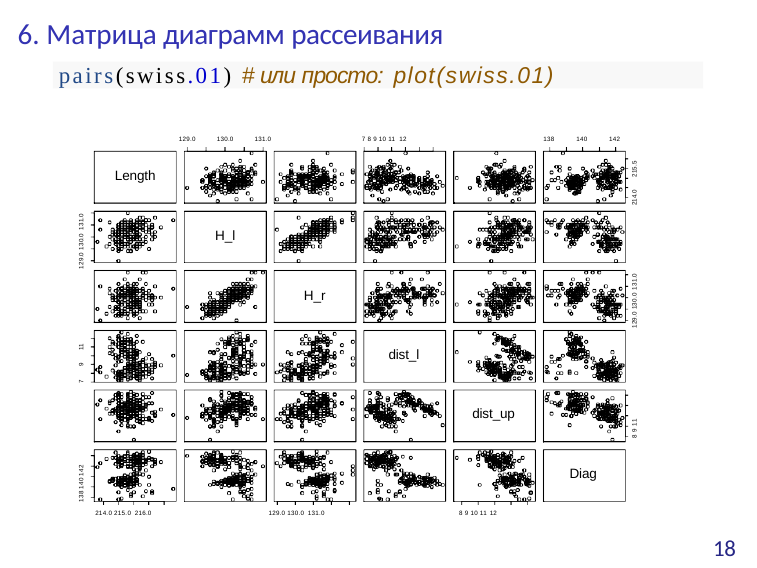

# 6. Матрица диаграмм рассеивания
pairs(swiss.01) # или просто: plot(swiss.01)
129.0
130.0
131.0
7 8 9 10 11 12
138
140
142

215.5
Length
214.0
129.0 130.0 131.0
H_l
129.0 130.0 131.0
H_r
11
dist_l
9
7
8 9 11
dist_up
138 140 142
Diag
214.0 215.0 216.0
129.0 130.0 131.0
8 9 10 11 12
18